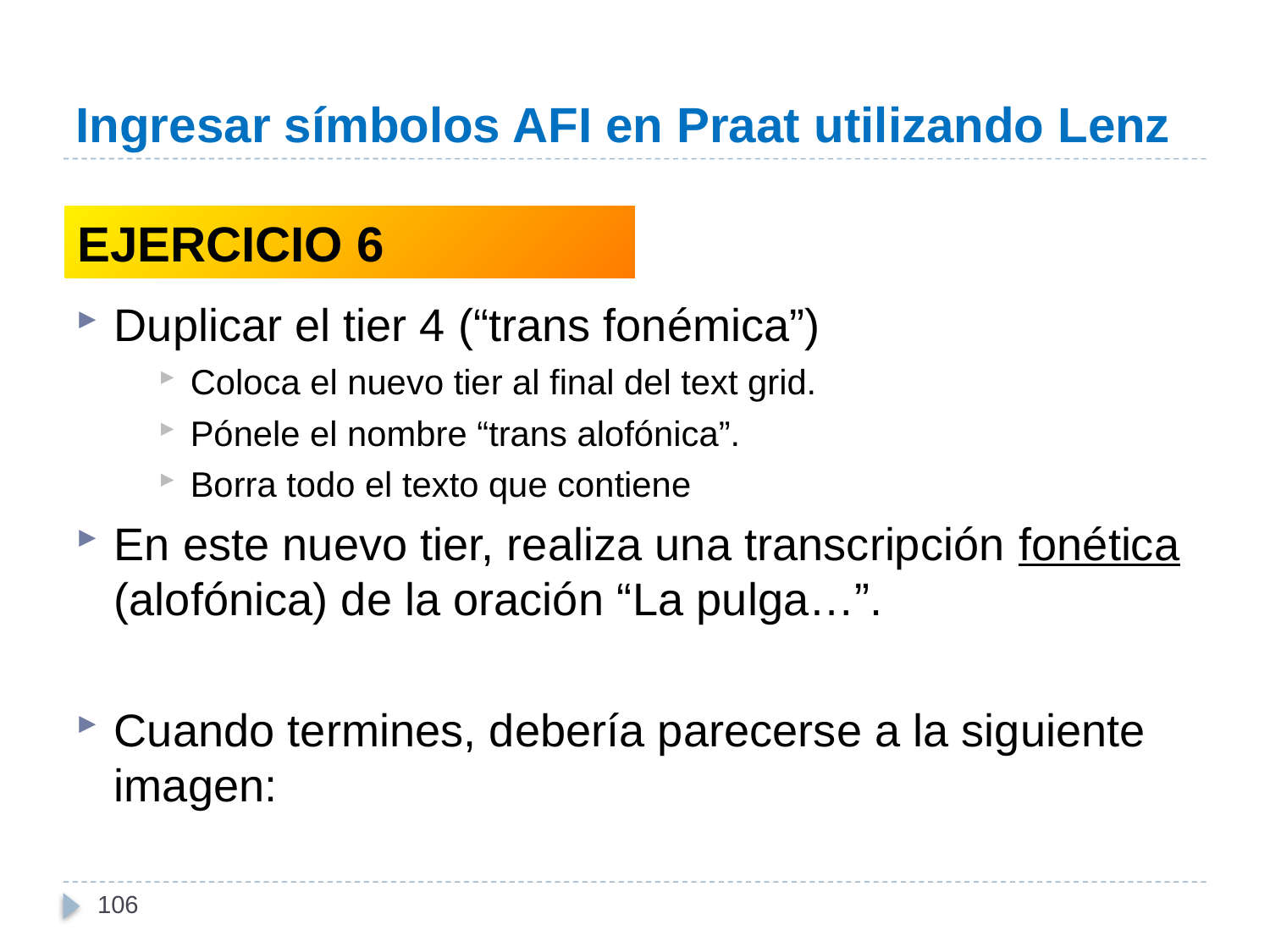

# Ingresar símbolos AFI en Praat utilizando Lenz

Duplicar el tier 4 (“trans fonémica”)
Coloca el nuevo tier al final del text grid.
Pónele el nombre “trans alofónica”.
Borra todo el texto que contiene
En este nuevo tier, realiza una transcripción fonética (alofónica) de la oración “La pulga…”.

Cuando termines, debería parecerse a la siguiente imagen:
EJERCICIO 6
106